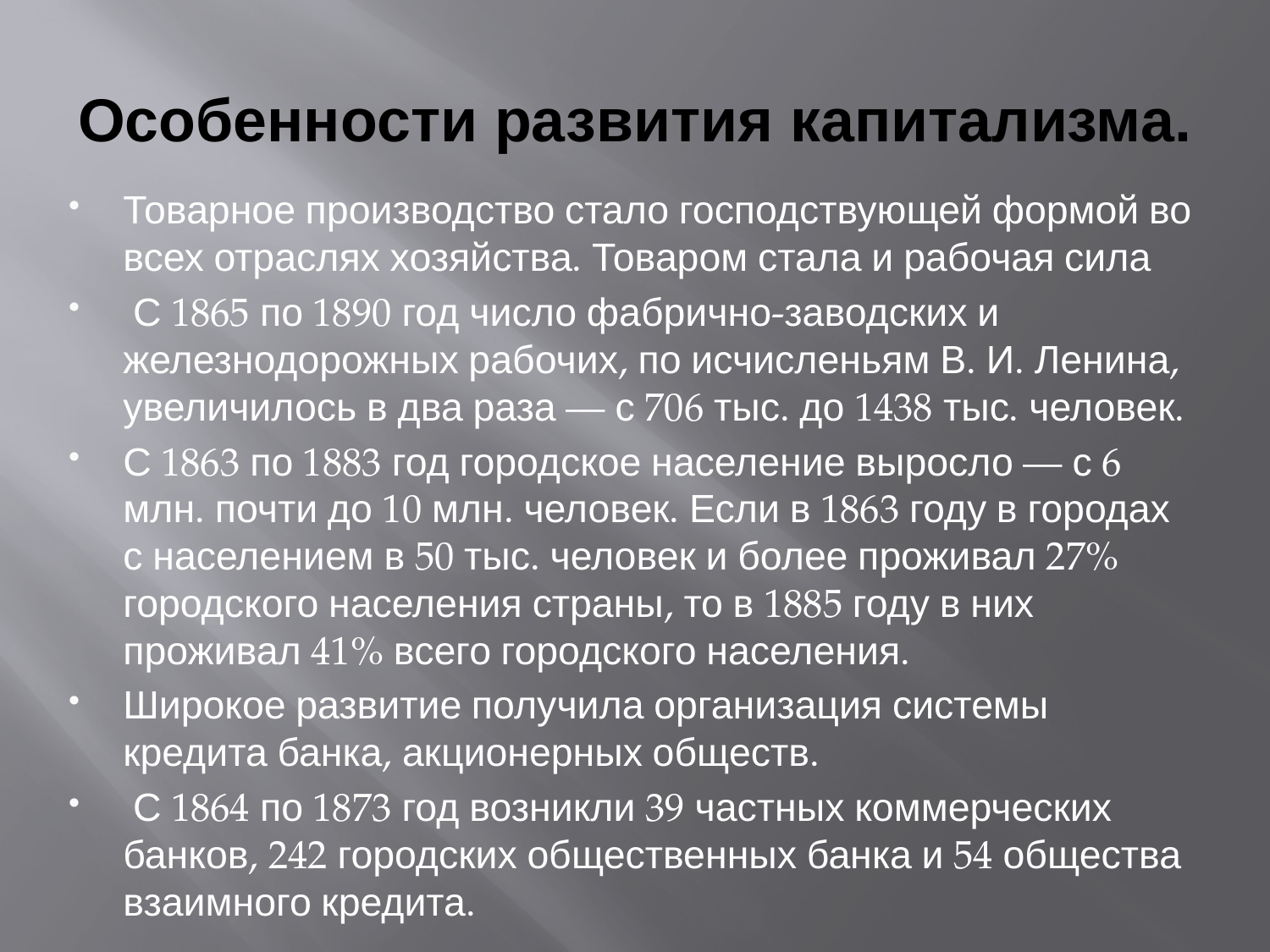

# Особенности развития капитализма.
Товарное производство стало господствующей формой во всех отраслях хозяйства. Товаром стала и рабочая сила
 С 1865 по 1890 год число фабрично-заводских и железнодорожных рабочих, по исчисленьям В. И. Ленина, увеличилось в два раза — с 706 тыс. до 1438 тыс. человек.
С 1863 по 1883 год городское население выросло — с 6 млн. почти до 10 млн. человек. Если в 1863 году в городах с населением в 50 тыс. человек и более проживал 27% городского населения страны, то в 1885 году в них проживал 41% всего городского населения.
Широкое развитие получила организация системы кредита банка, акционерных обществ.
 С 1864 по 1873 год возникли 39 частных коммерческих банков, 242 городских общественных банка и 54 общества взаимного кредита.